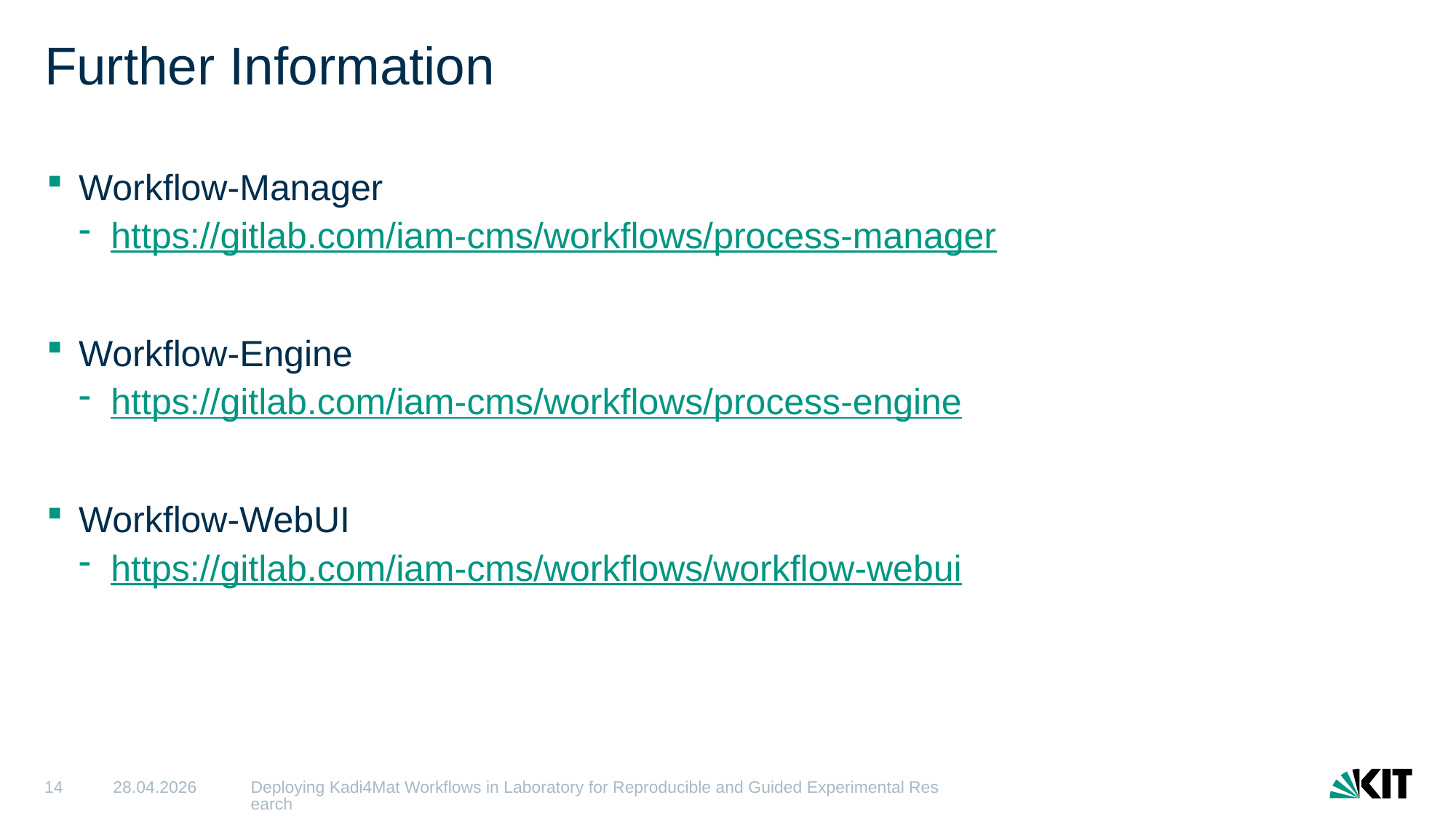

# Further Information
Workflow-Manager
https://gitlab.com/iam-cms/workflows/process-manager

Workflow-Engine
https://gitlab.com/iam-cms/workflows/process-engine

Workflow-WebUI
https://gitlab.com/iam-cms/workflows/workflow-webui

14
28.04.2026
Deploying Kadi4Mat Workflows in Laboratory for Reproducible and Guided Experimental Research